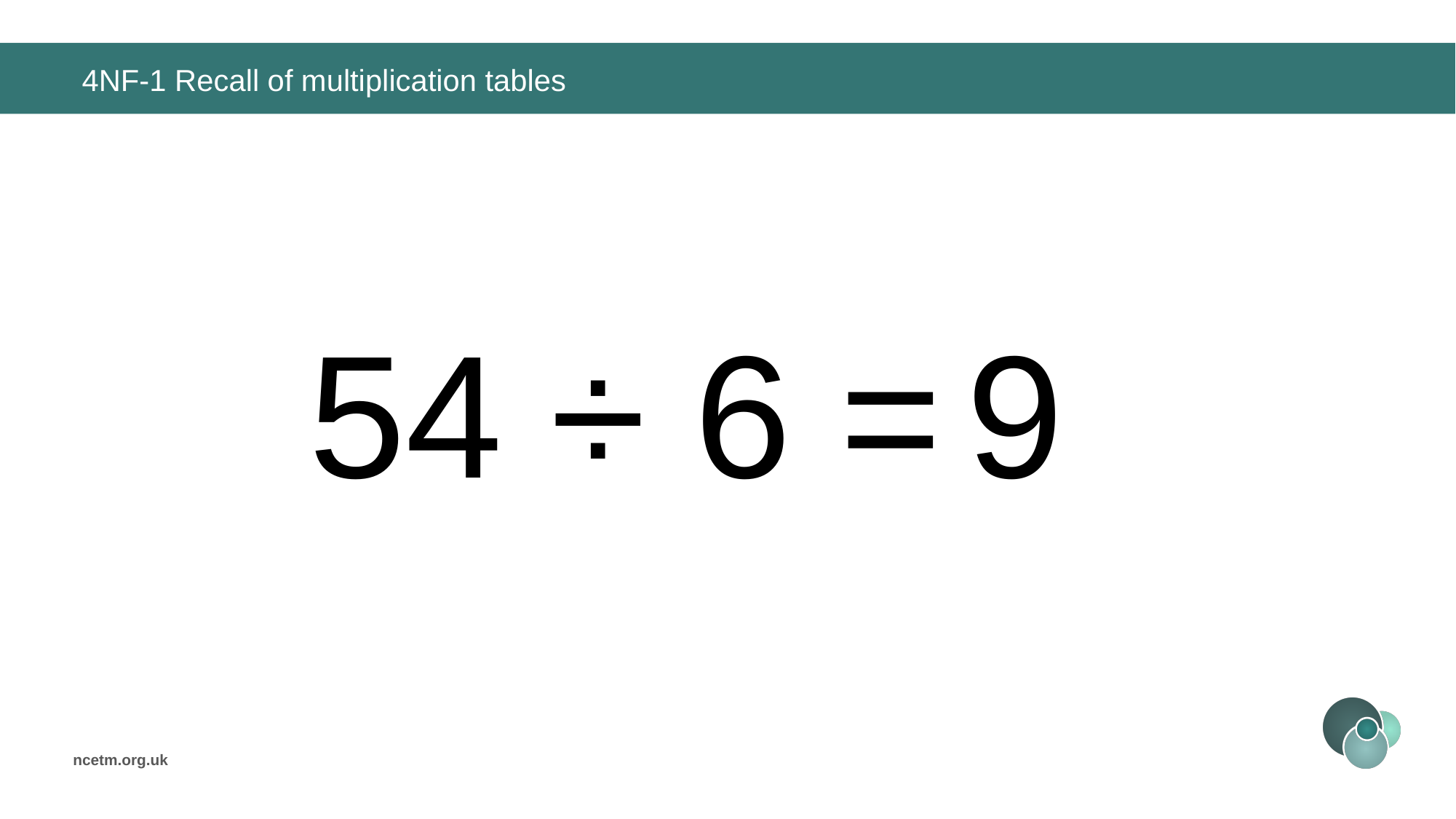

# 4NF-1 Recall of multiplication tables
54 ÷ 6 =
9